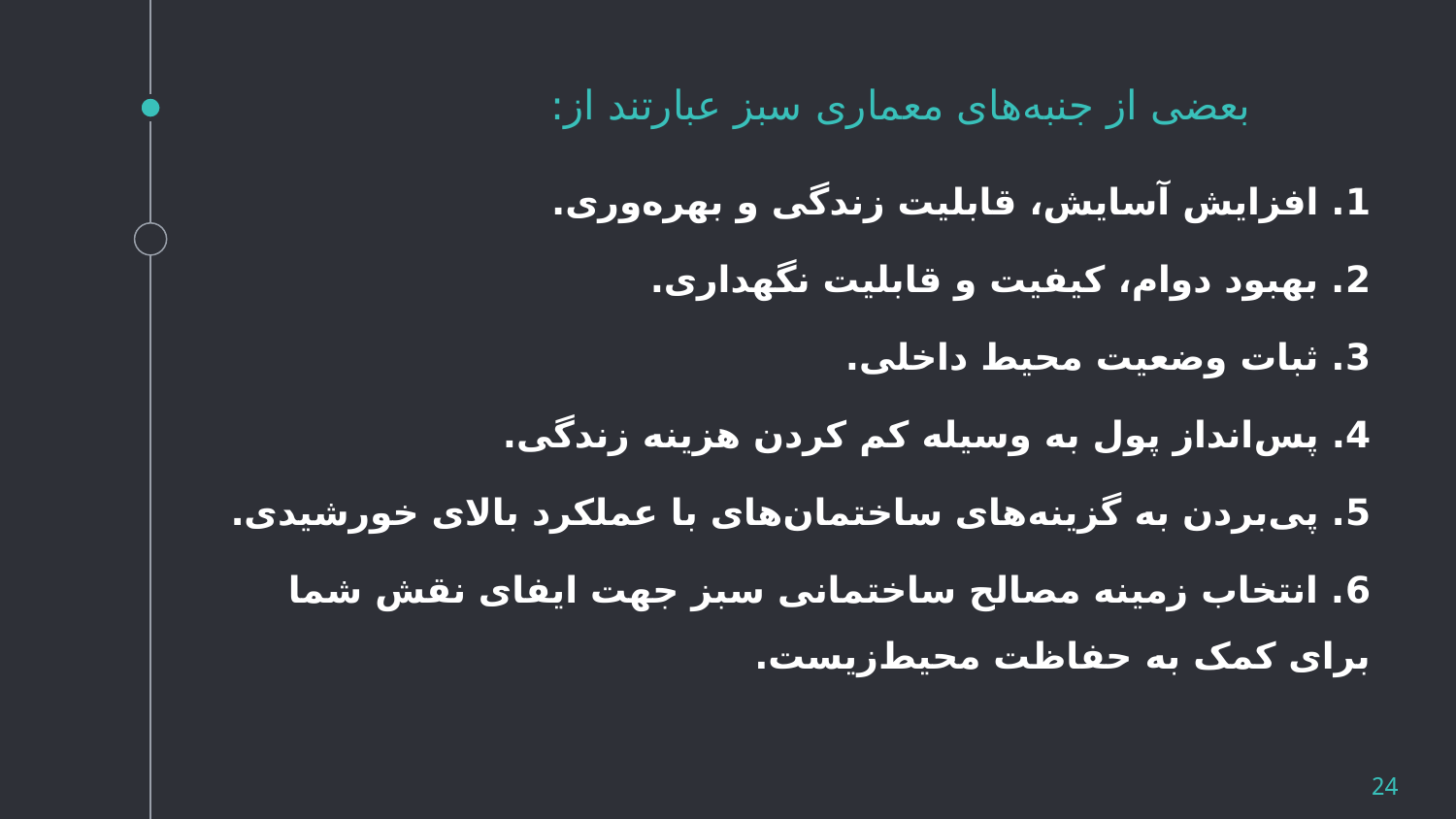

# بعضی از جنبه‌های معماری سبز عبارتند از:
1. افزایش آسایش، قابلیت زندگی و بهره‌وری.
2. بهبود دوام، کیفیت و قابلیت نگهداری.
3. ثبات وضعیت محیط داخلی.
4. پس‌انداز پول به وسیله کم کردن هزینه زندگی.
5. پی‌بردن به گزینه‌های ساختمان‌های با عملکرد بالای خورشیدی.
6. انتخاب زمینه مصالح ساختمانی سبز جهت ایفای نقش شما برای کمک به حفاظت محیط‌زیست.

24